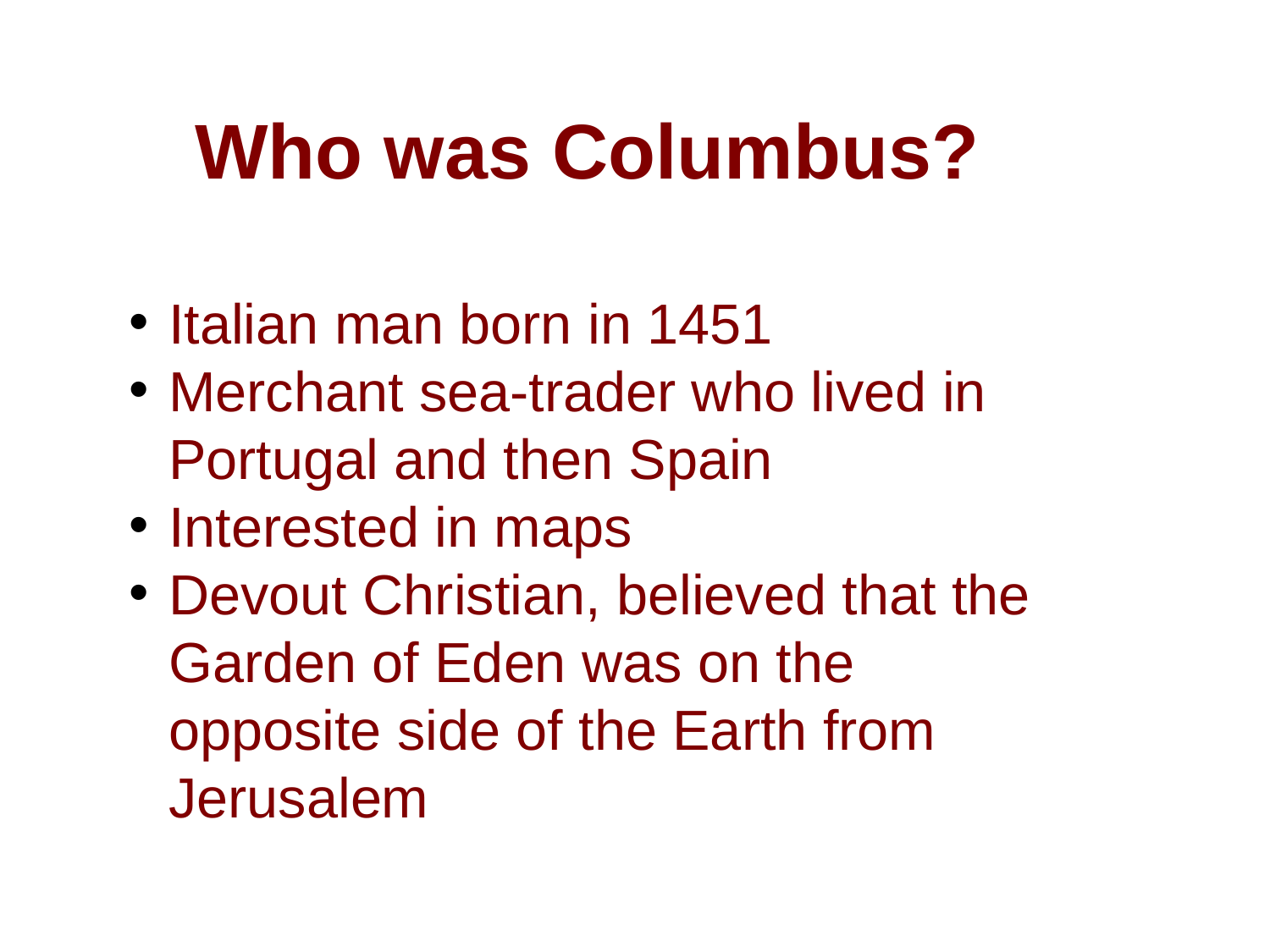

Who was Columbus?

Italian man born in 1451
Merchant sea-trader who lived in Portugal and then Spain
Interested in maps
Devout Christian, believed that the Garden of Eden was on the opposite side of the Earth from Jerusalem

Who was Columbus?
Italian man born in 1451
Merchant sea-trader who lived in Portugal and then Spain
Interested in maps
Devout Christian, believed that the Garden of Eden was on the opposite side of the Earth from Jerusalem